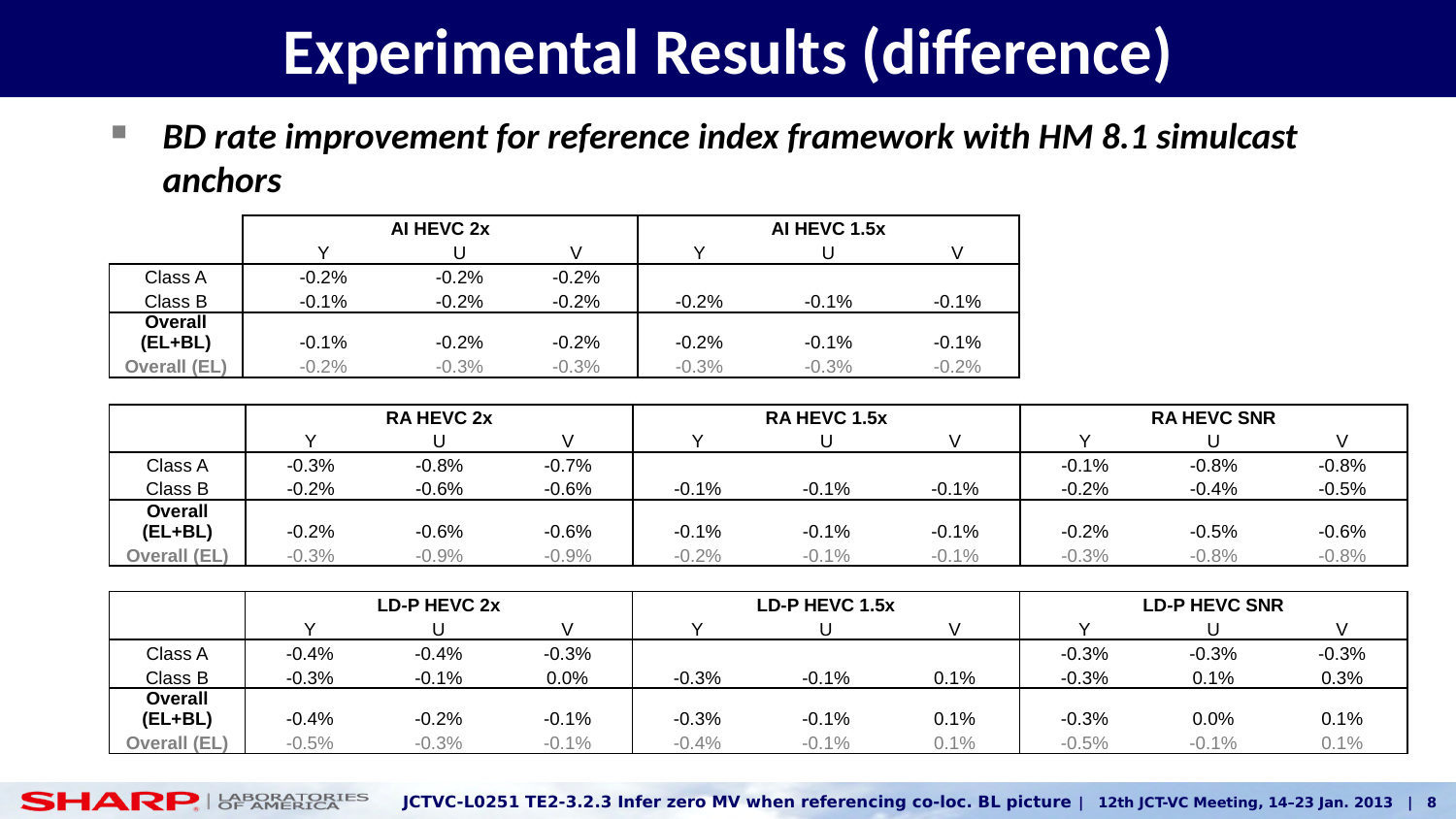

# Experimental Results (difference)
BD rate improvement for reference index framework with HM 8.1 simulcast anchors

|  | AI HEVC 2x |  |  | AI HEVC 1.5x |  |  |
| --- | --- | --- | --- | --- | --- | --- |
|  | Y | U | V | Y | U | V |
| Class A | -0.2% | -0.2% | -0.2% |  |  |  |
| Class B | -0.1% | -0.2% | -0.2% | -0.2% | -0.1% | -0.1% |
| Overall (EL+BL) | -0.1% | -0.2% | -0.2% | -0.2% | -0.1% | -0.1% |
| Overall (EL) | -0.2% | -0.3% | -0.3% | -0.3% | -0.3% | -0.2% |

|  | RA HEVC 2x |  |  | RA HEVC 1.5x |  |  | RA HEVC SNR |  |  |
| --- | --- | --- | --- | --- | --- | --- | --- | --- | --- |
|  | Y | U | V | Y | U | V | Y | U | V |
| Class A | -0.3% | -0.8% | -0.7% |  |  |  | -0.1% | -0.8% | -0.8% |
| Class B | -0.2% | -0.6% | -0.6% | -0.1% | -0.1% | -0.1% | -0.2% | -0.4% | -0.5% |
| Overall (EL+BL) | -0.2% | -0.6% | -0.6% | -0.1% | -0.1% | -0.1% | -0.2% | -0.5% | -0.6% |
| Overall (EL) | -0.3% | -0.9% | -0.9% | -0.2% | -0.1% | -0.1% | -0.3% | -0.8% | -0.8% |
|  | LD-P HEVC 2x |  |  | LD-P HEVC 1.5x |  |  | LD-P HEVC SNR |  |  |
| --- | --- | --- | --- | --- | --- | --- | --- | --- | --- |
|  | Y | U | V | Y | U | V | Y | U | V |
| Class A | -0.4% | -0.4% | -0.3% |  |  |  | -0.3% | -0.3% | -0.3% |
| Class B | -0.3% | -0.1% | 0.0% | -0.3% | -0.1% | 0.1% | -0.3% | 0.1% | 0.3% |
| Overall (EL+BL) | -0.4% | -0.2% | -0.1% | -0.3% | -0.1% | 0.1% | -0.3% | 0.0% | 0.1% |
| Overall (EL) | -0.5% | -0.3% | -0.1% | -0.4% | -0.1% | 0.1% | -0.5% | -0.1% | 0.1% |